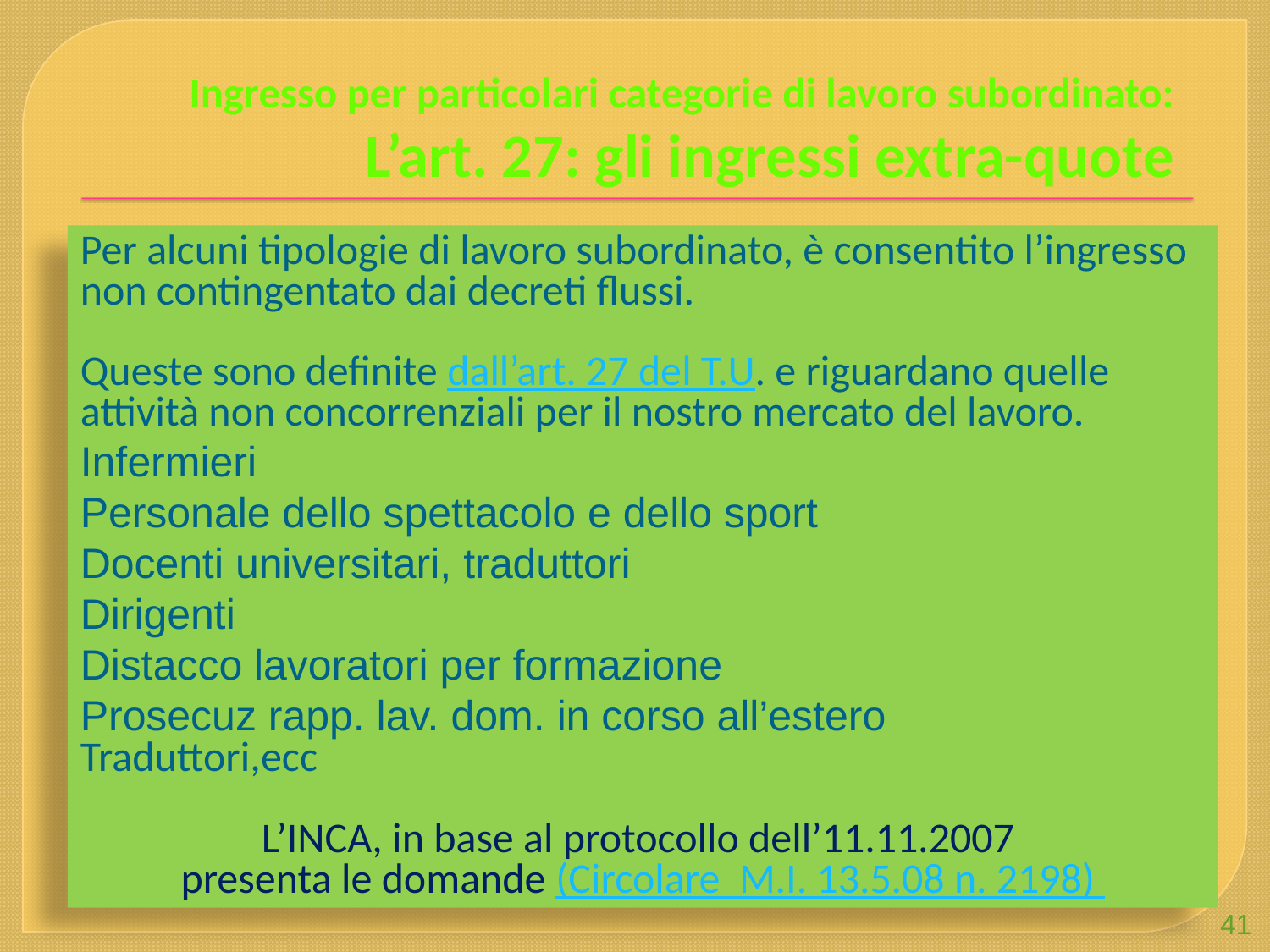

# Ingresso per particolari categorie di lavoro subordinato: L’art. 27: gli ingressi extra-quote
Per alcuni tipologie di lavoro subordinato, è consentito l’ingresso non contingentato dai decreti flussi.

Queste sono definite dall’art. 27 del T.U. e riguardano quelle attività non concorrenziali per il nostro mercato del lavoro.
Infermieri
Personale dello spettacolo e dello sport
Docenti universitari, traduttori
Dirigenti
Distacco lavoratori per formazione
Prosecuz rapp. lav. dom. in corso all’estero
Traduttori,ecc

L’INCA, in base al protocollo dell’11.11.2007
presenta le domande (Circolare  M.I. 13.5.08 n. 2198)
41